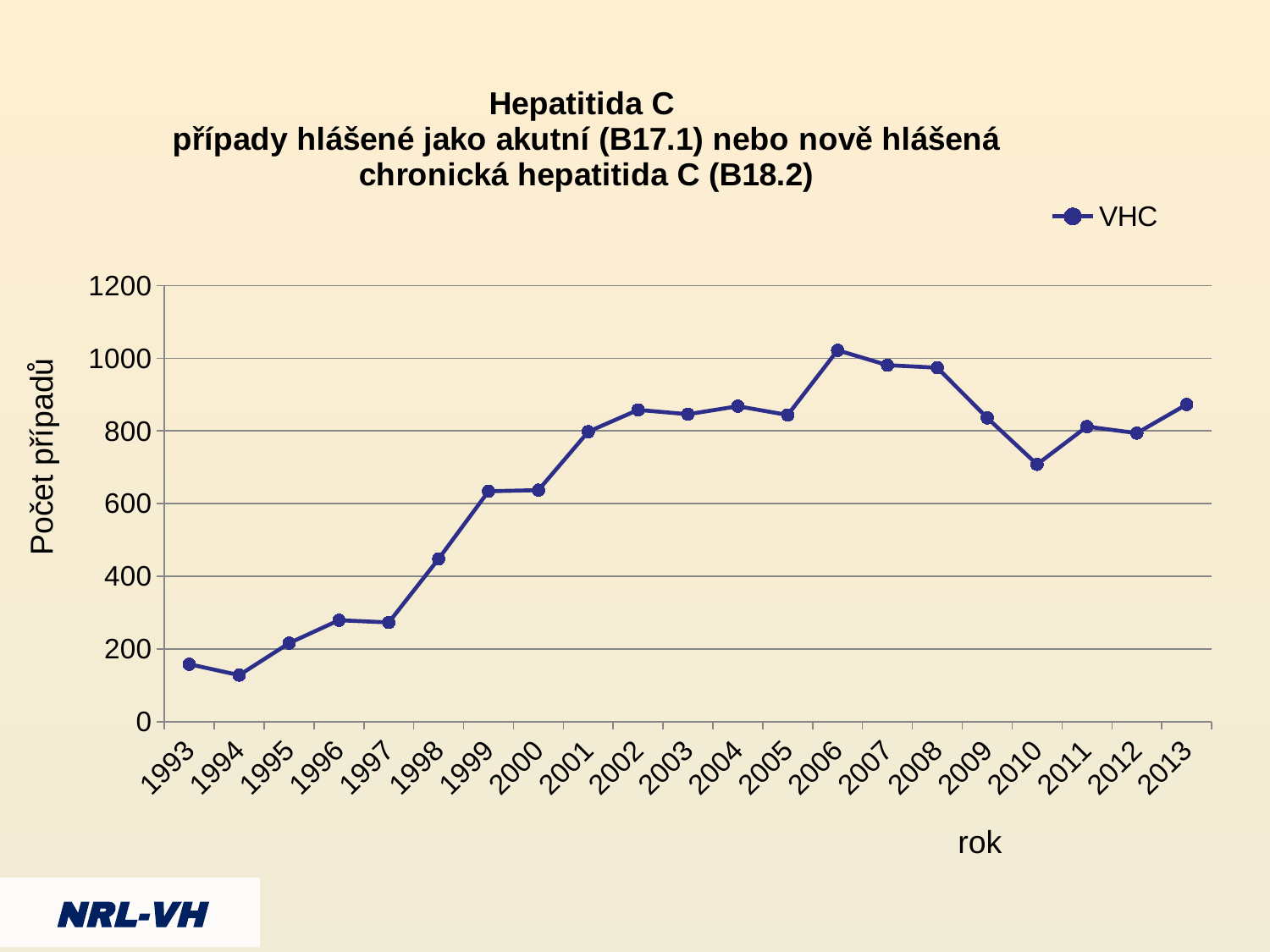

### Chart: Hepatitida C
případy hlášené jako akutní (B17.1) nebo nově hlášená chronická hepatitida C (B18.2)

| Category |  |
|---|---|
| 1993 | 158.0 |
| 1994 | 128.0 |
| 1995 | 216.0 |
| 1996 | 279.0 |
| 1997 | 273.0 |
| 1998 | 448.0 |
| 1999 | 634.0 |
| 2000 | 637.0 |
| 2001 | 798.0 |
| 2002 | 858.0 |
| 2003 | 846.0 |
| 2004 | 868.0 |
| 2005 | 844.0 |
| 2006 | 1022.0 |
| 2007 | 981.0 |
| 2008 | 974.0 |
| 2009 | 836.0 |
| 2010 | 708.0 |
| 2011 | 812.0 |
| 2012 | 794.0 |
| 2013 | 873.0 |
Počet případů
rok
NRL-VH